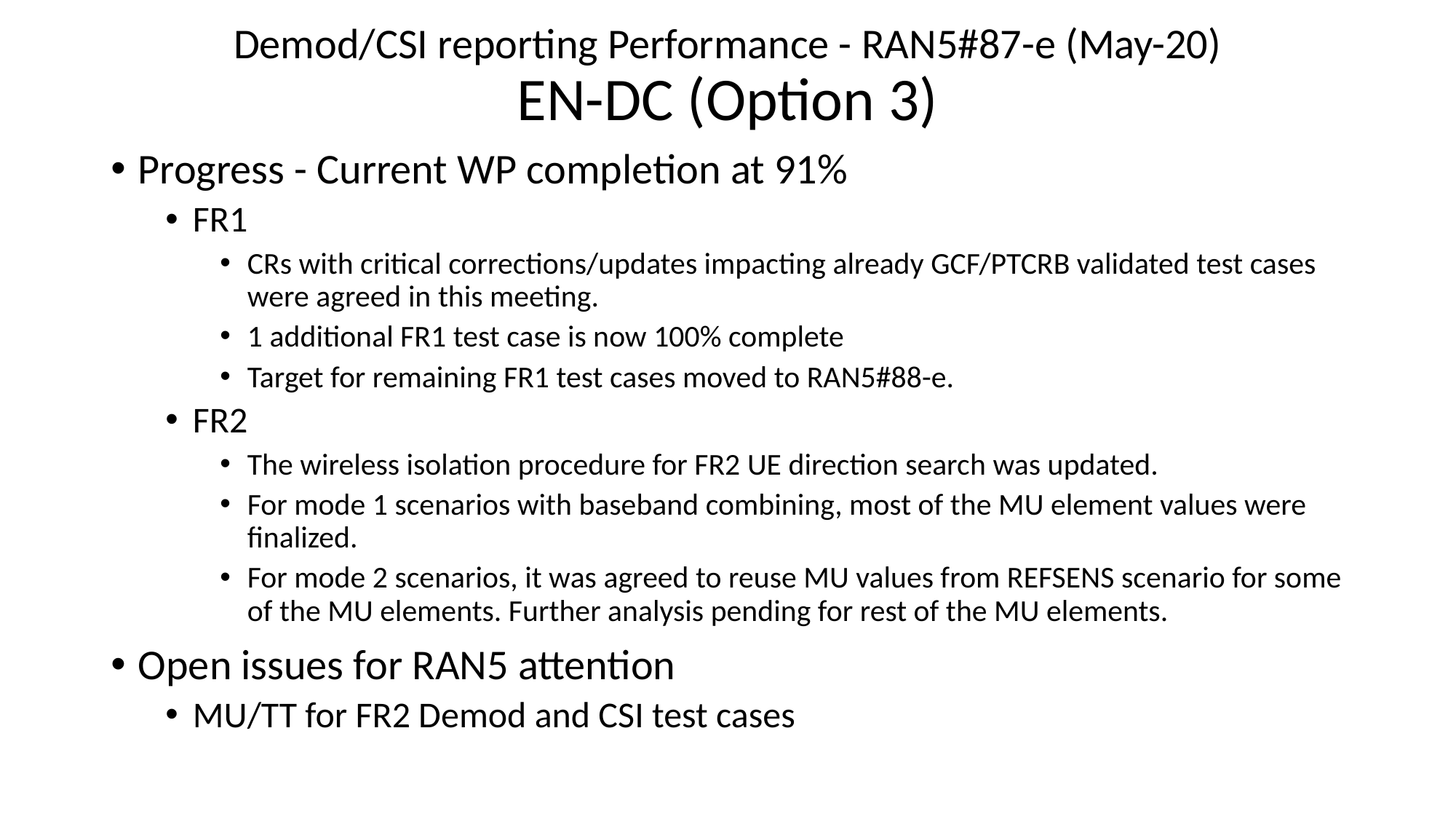

# Demod/CSI reporting Performance - RAN5#87-e (May-20) EN-DC (Option 3)
Progress - Current WP completion at 91%
FR1
CRs with critical corrections/updates impacting already GCF/PTCRB validated test cases were agreed in this meeting.
1 additional FR1 test case is now 100% complete
Target for remaining FR1 test cases moved to RAN5#88-e.
FR2
The wireless isolation procedure for FR2 UE direction search was updated.
For mode 1 scenarios with baseband combining, most of the MU element values were finalized.
For mode 2 scenarios, it was agreed to reuse MU values from REFSENS scenario for some of the MU elements. Further analysis pending for rest of the MU elements.
Open issues for RAN5 attention
MU/TT for FR2 Demod and CSI test cases